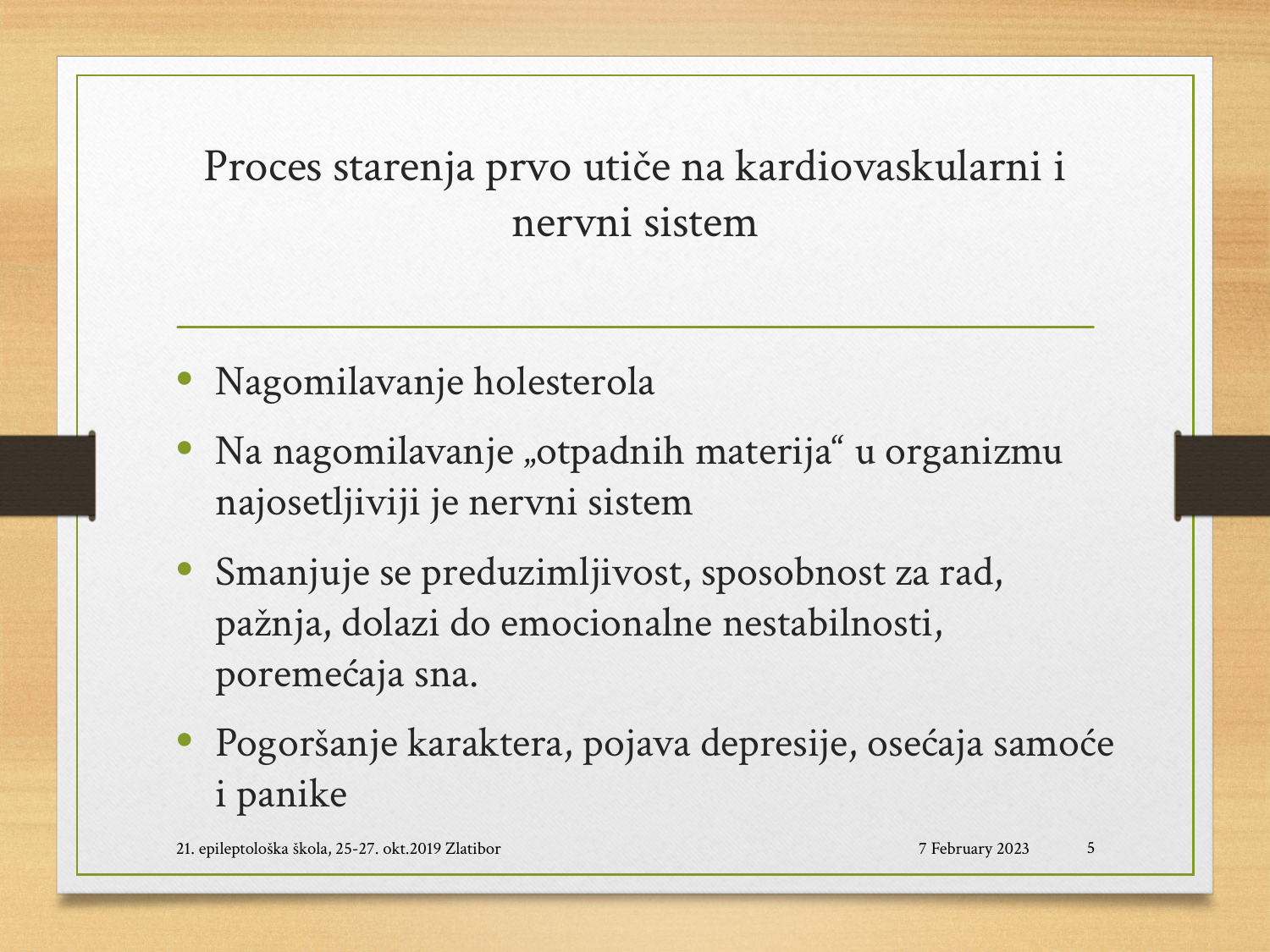

# Proces starenja prvo utiče na kardiovaskularni i nervni sistem
Nagomilavanje holesterola
Na nagomilavanje „otpadnih materija“ u organizmu najosetljiviji je nervni sistem
Smanjuje se preduzimljivost, sposobnost za rad, pažnja, dolazi do emocionalne nestabilnosti, poremećaja sna.
Pogoršanje karaktera, pojava depresije, osećaja samoće i panike
21. epileptološka škola, 25-27. okt.2019 Zlatibor
7 February 2023
5